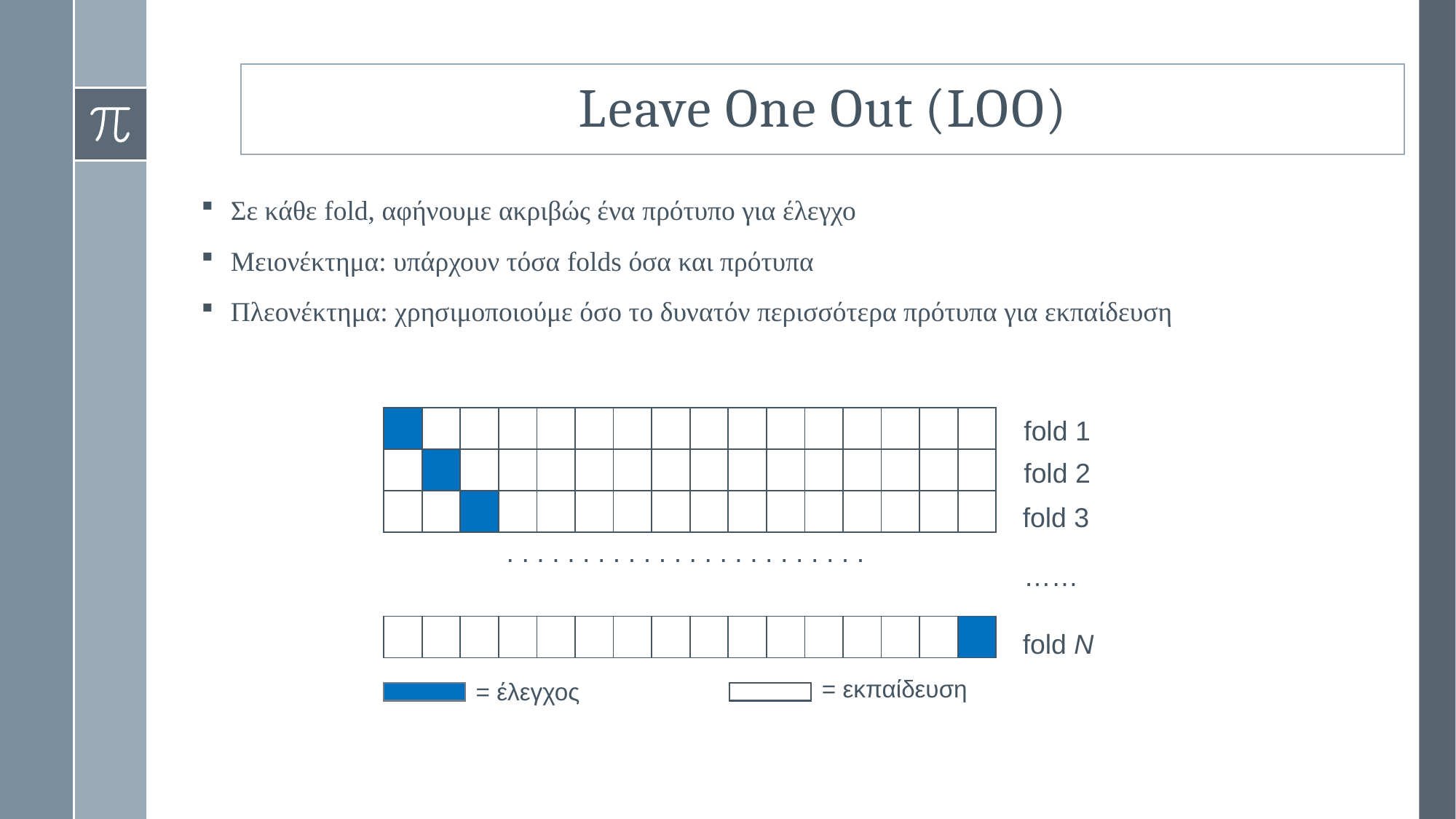

Leave One Out (LOO)
Σε κάθε fold, αφήνουμε ακριβώς ένα πρότυπο για έλεγχο
Μειονέκτημα: υπάρχουν τόσα folds όσα και πρότυπα
Πλεονέκτημα: χρησιμοποιούμε όσο το δυνατόν περισσότερα πρότυπα για εκπαίδευση

|  |  |  |  |  |  |  |  |  |  |  |  |  |  |  |  |
| --- | --- | --- | --- | --- | --- | --- | --- | --- | --- | --- | --- | --- | --- | --- | --- |
|  |  |  |  |  |  |  |  |  |  |  |  |  |  |  |  |
|  |  |  |  |  |  |  |  |  |  |  |  |  |  |  |  |
| . . . . . . . . . . . . . . . . . . . . . . . . |  |  |  |  |  |  |  |  |  |  |  |  |  |  |  |
|  |  |  |  |  |  |  |  |  |  |  |  |  |  |  |  |
fold 1
fold 2
fold 3
……
fold N
= εκπαίδευση
= έλεγχος